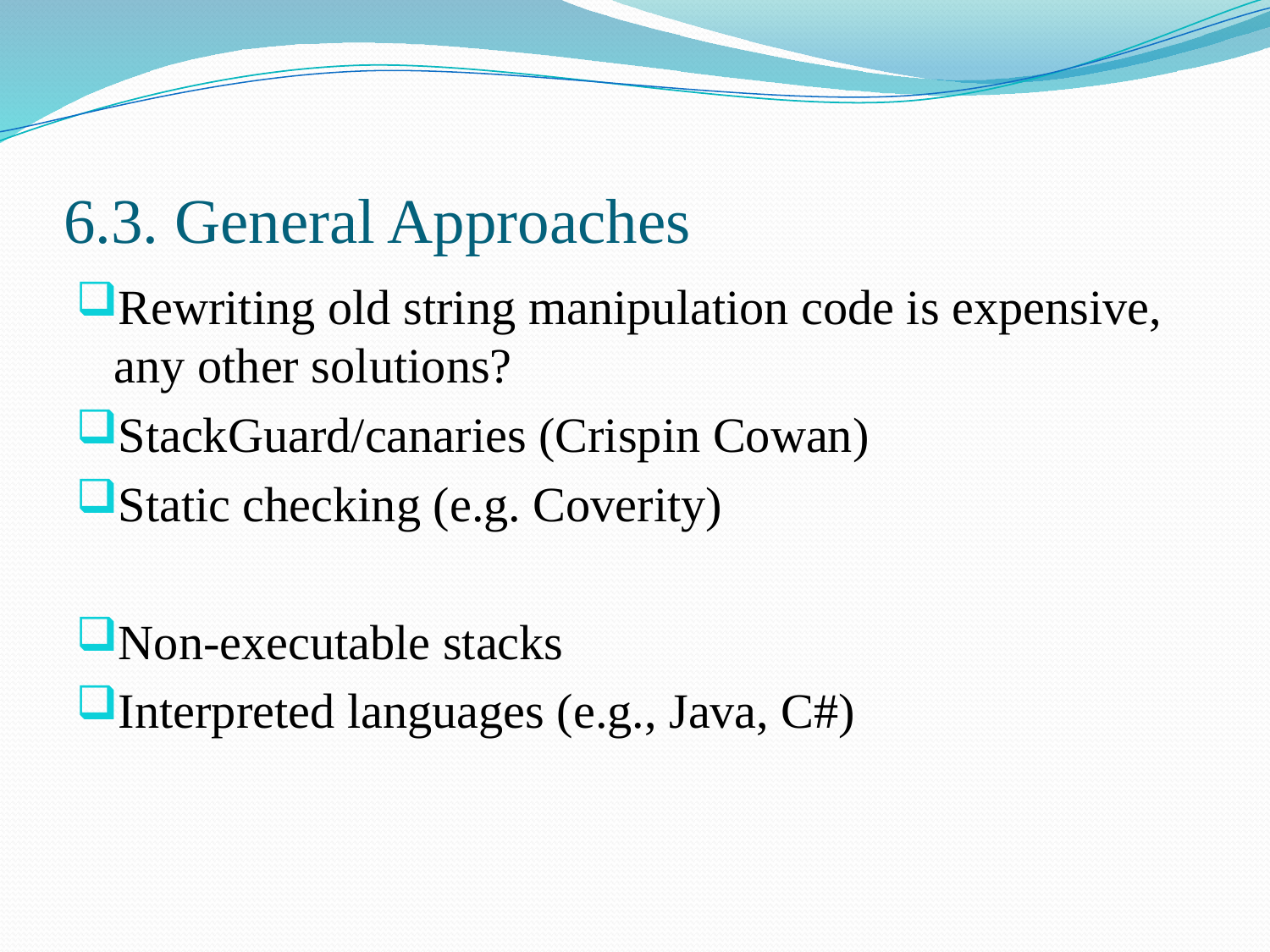

# 6.3. General Approaches
Rewriting old string manipulation code is expensive, any other solutions?
StackGuard/canaries (Crispin Cowan)
Static checking (e.g. Coverity)

Non-executable stacks
Interpreted languages (e.g., Java, C#)